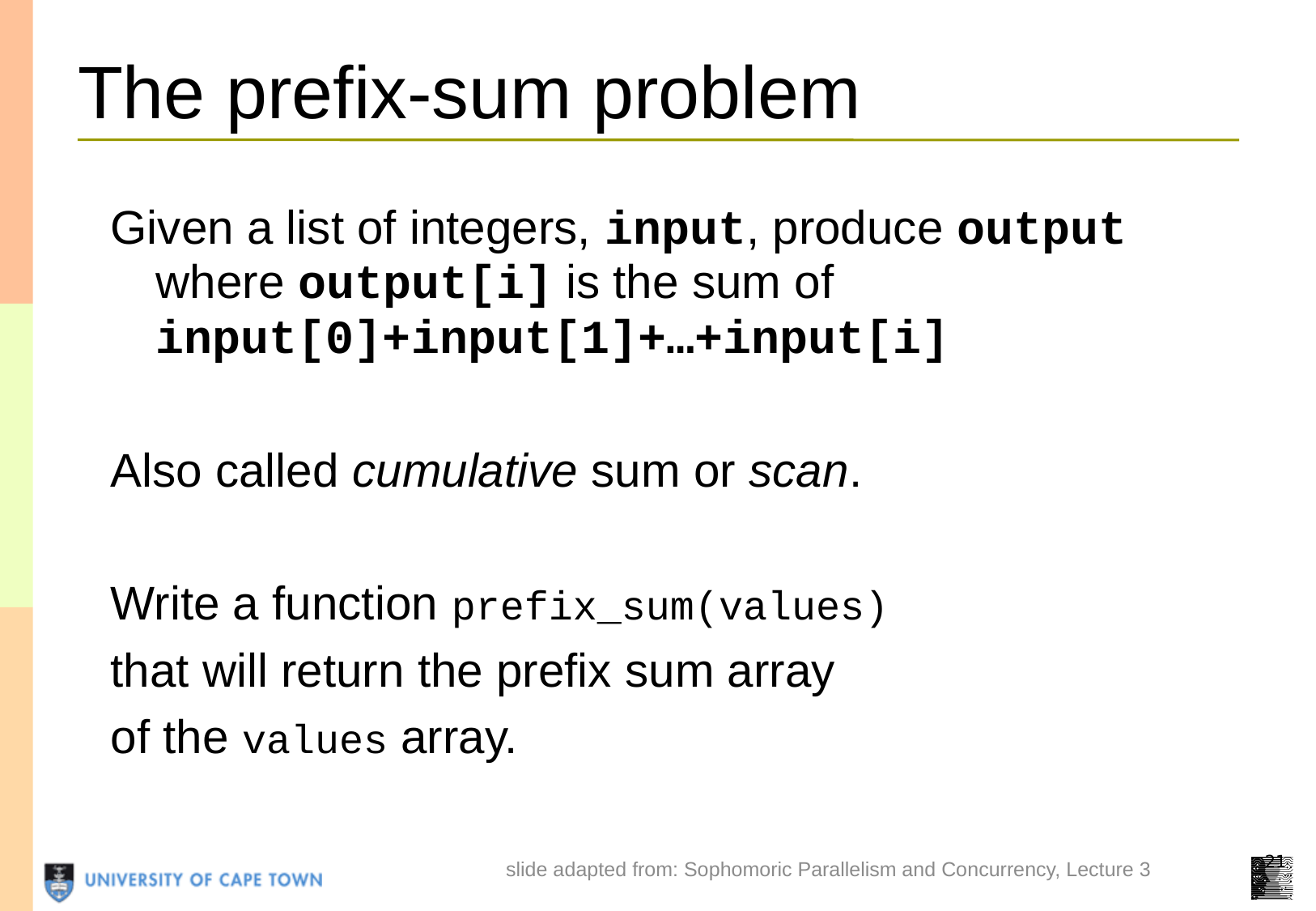

# The prefix-sum problem
Given a list of integers, input, produce output where output[i] is the sum of input[0]+input[1]+…+input[i]

Also called cumulative sum or scan.

Write a function prefix_sum(values)
that will return the prefix sum array
of the values array.

slide adapted from: Sophomoric Parallelism and Concurrency, Lecture 3
21